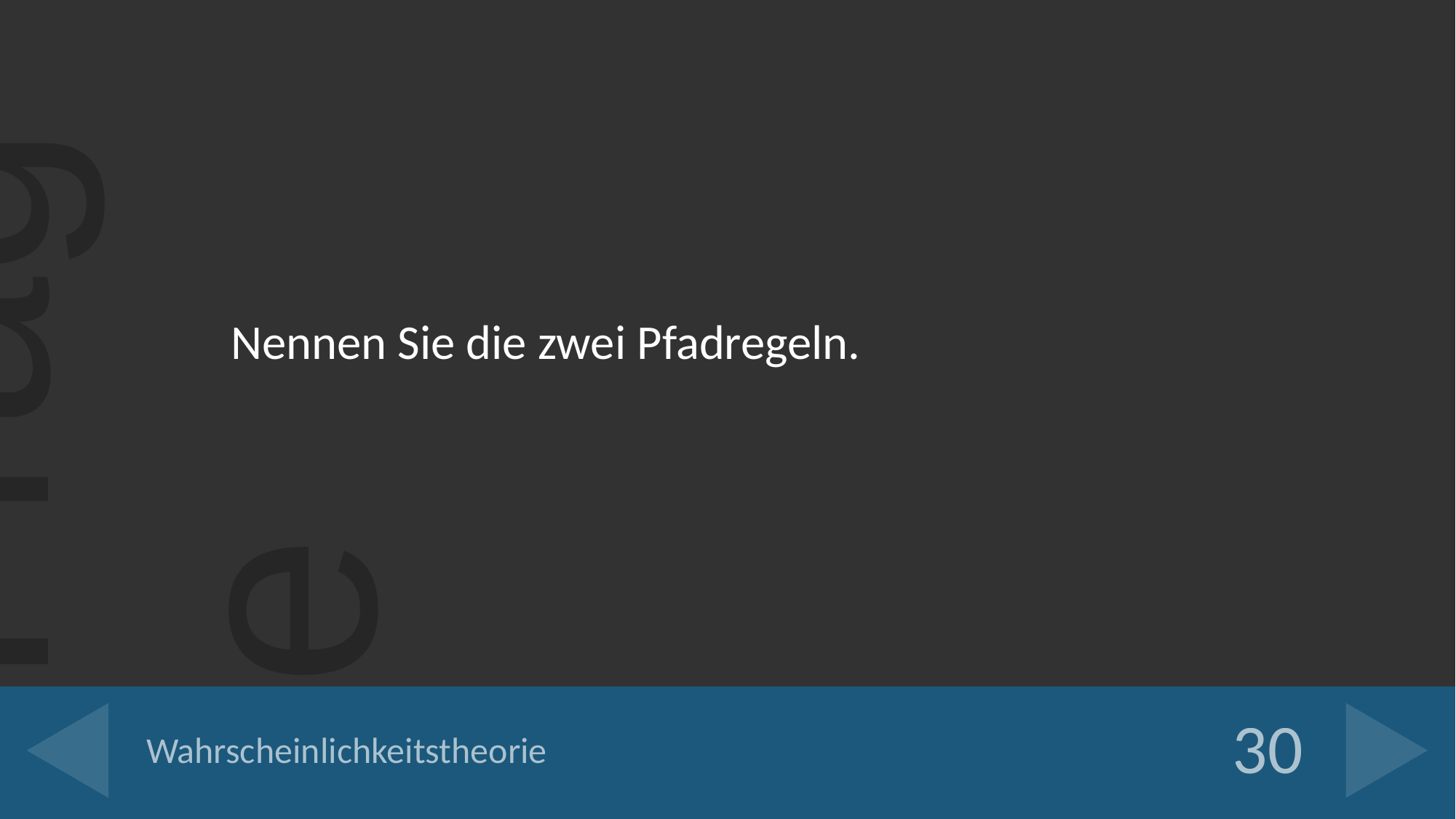

Nennen Sie die zwei Pfadregeln.
# Wahrscheinlichkeitstheorie
30